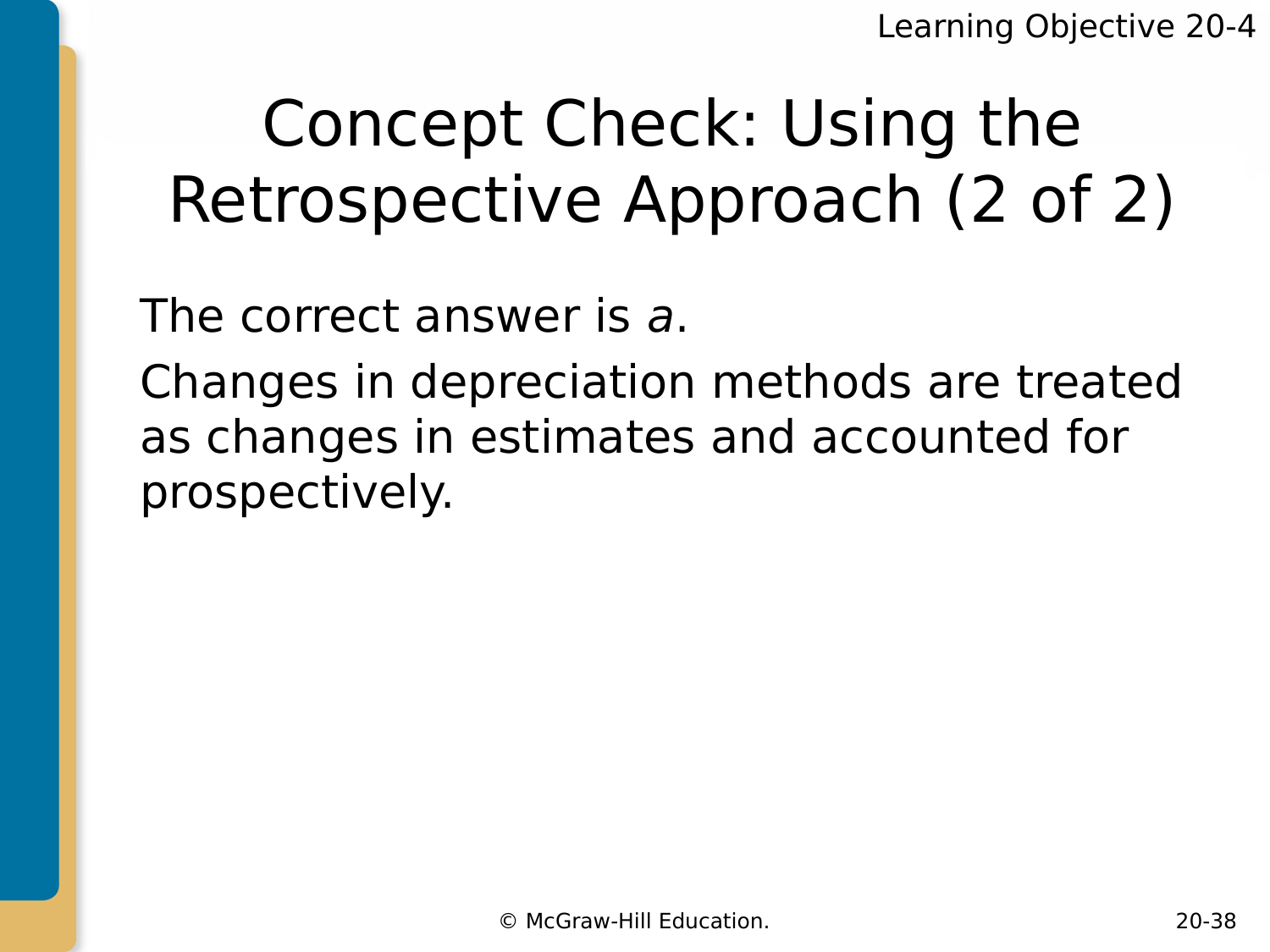

Learning Objective 20-4
# Concept Check: Using the Retrospective Approach (2 of 2)
The correct answer is a.
Changes in depreciation methods are treated as changes in estimates and accounted for prospectively.